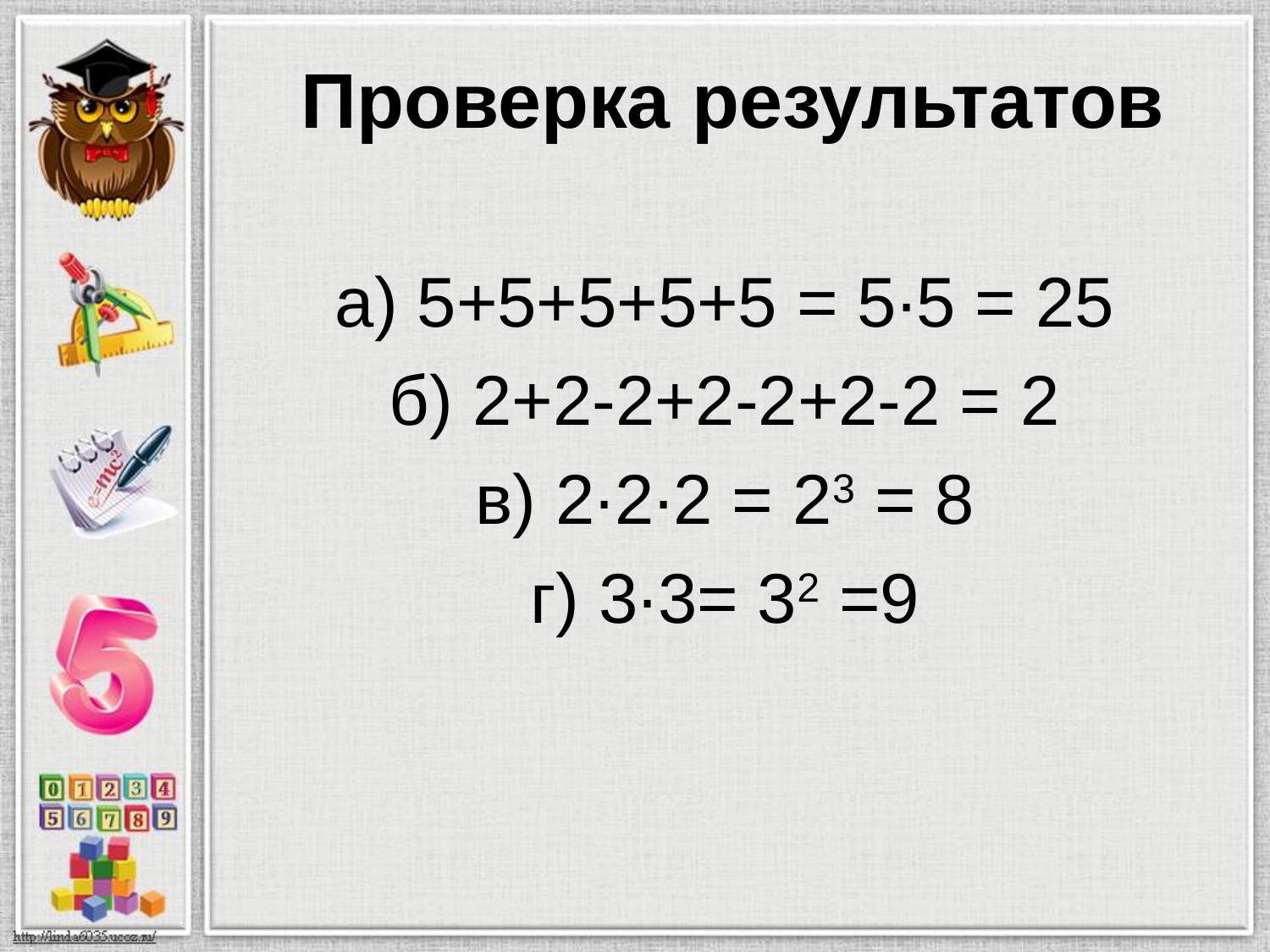

Проверка результатов

а) 5+5+5+5+5 = 5∙5 = 25
б) 2+2-2+2-2+2-2 = 2
в) 2∙2∙2 = 23 = 8
г) 3∙3= 32 =9